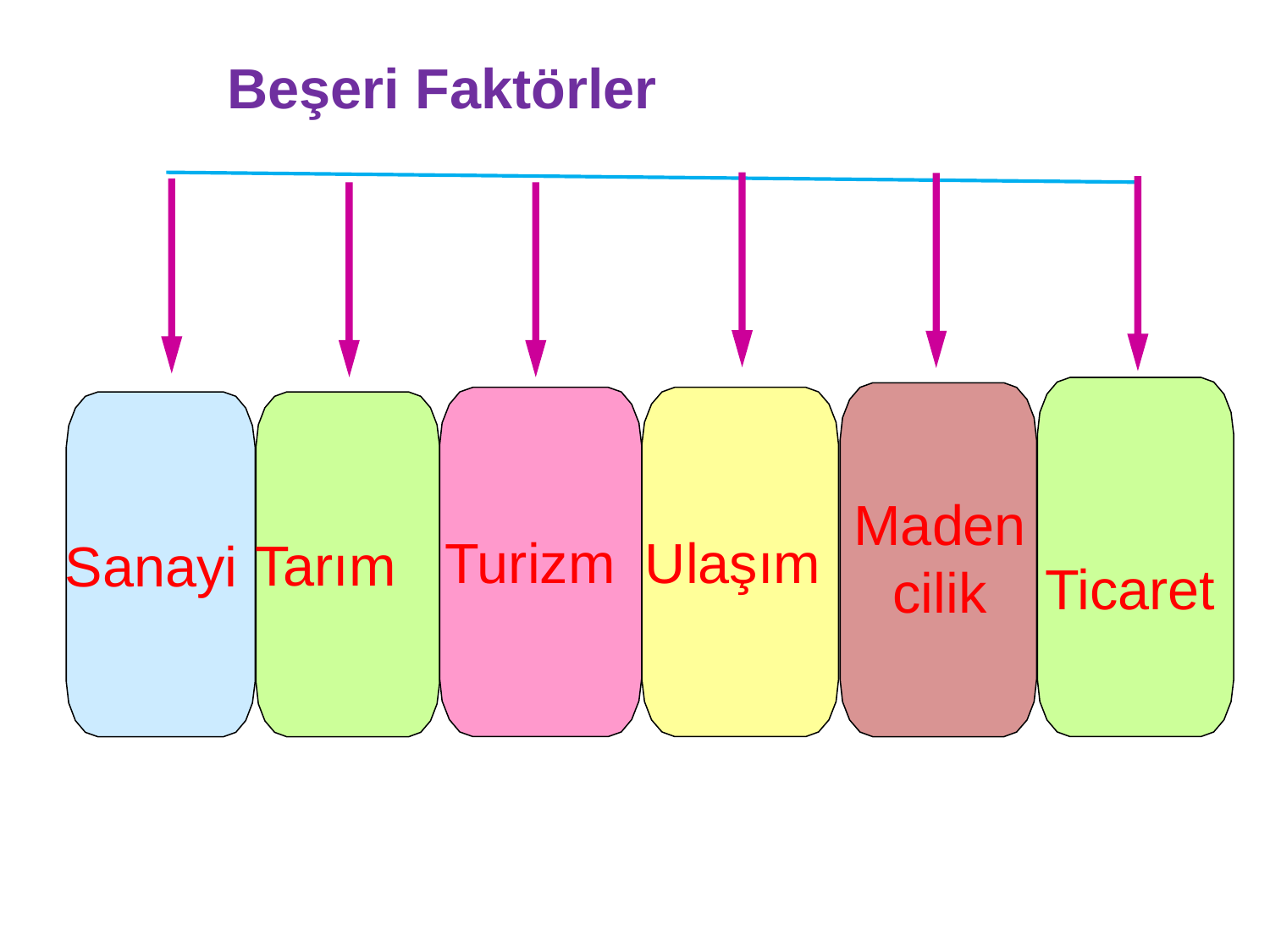

Beşeri Faktörler

Ticaret

Maden
cilik
Turizm
Ulaşım
Tarım
Sanayi